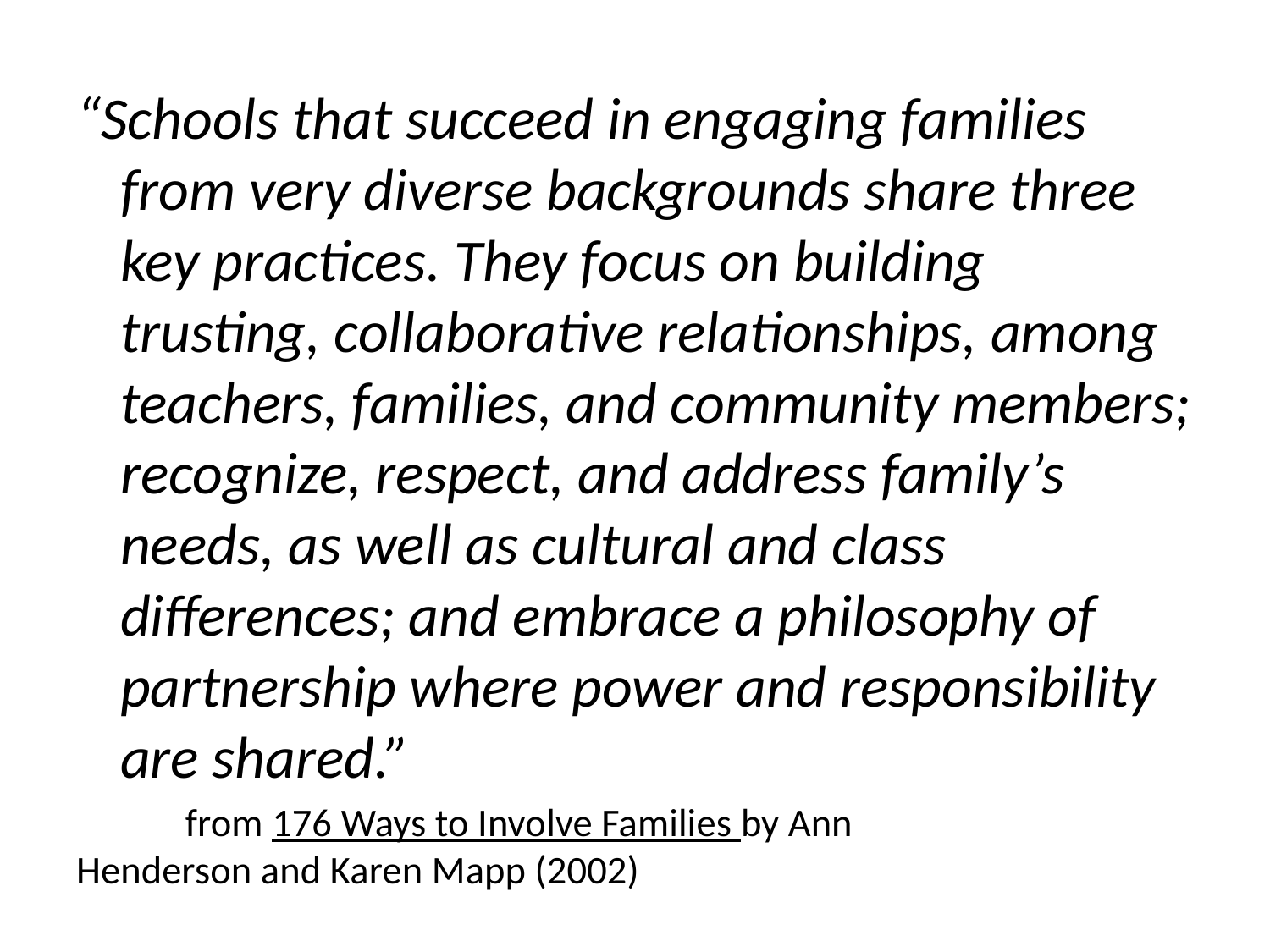

“Schools that succeed in engaging families from very diverse backgrounds share three key practices. They focus on building trusting, collaborative relationships, among teachers, families, and community members; recognize, respect, and address family’s needs, as well as cultural and class differences; and embrace a philosophy of partnership where power and responsibility are shared.”
			from 176 Ways to Involve Families by Ann 		 	Henderson and Karen Mapp (2002)